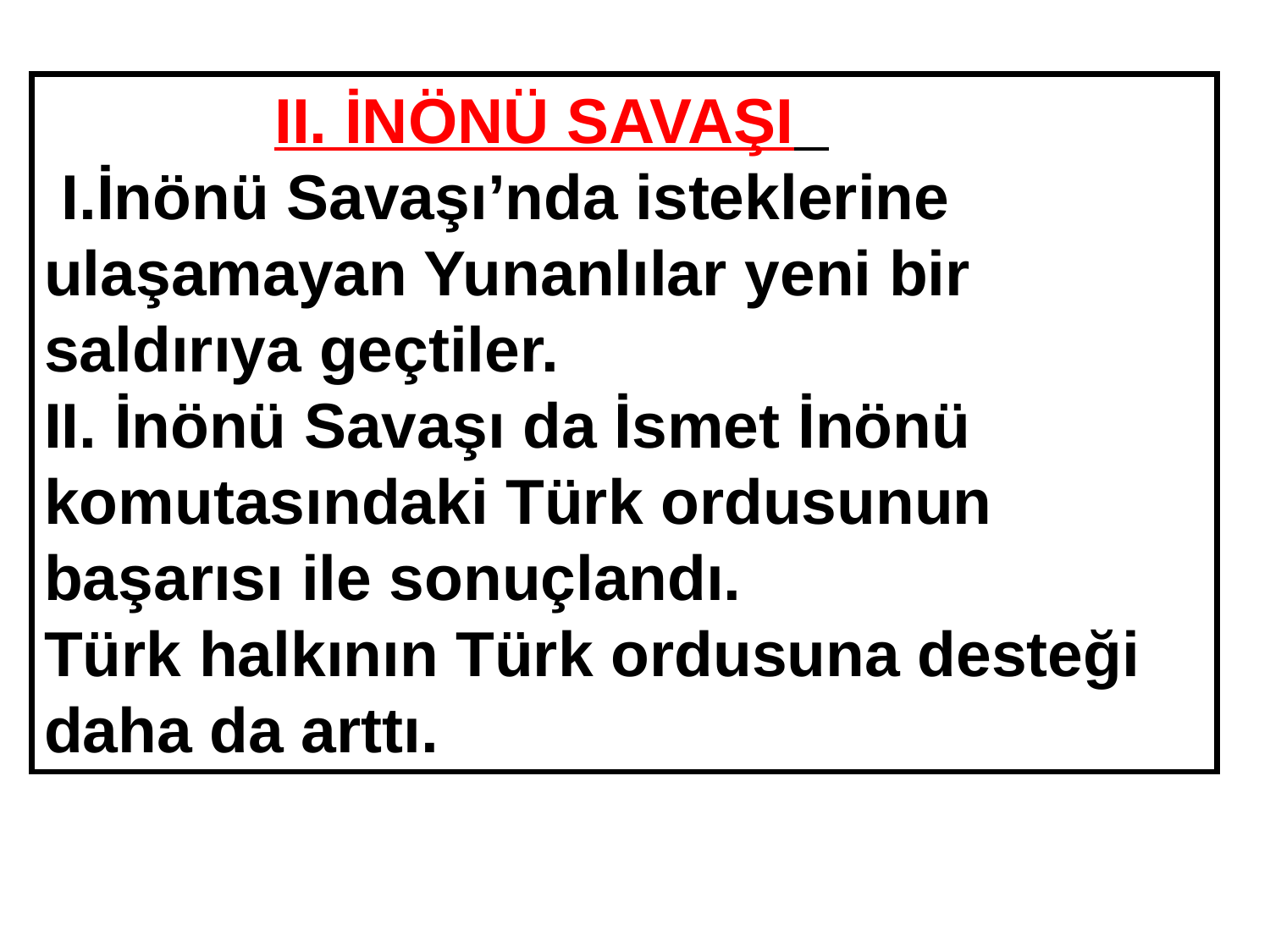

II. İNÖNÜ SAVAŞI
 I.İnönü Savaşı’nda isteklerine
ulaşamayan Yunanlılar yeni bir saldırıya geçtiler.
II. İnönü Savaşı da İsmet İnönü komutasındaki Türk ordusunun başarısı ile sonuçlandı.
Türk halkının Türk ordusuna desteği daha da arttı.